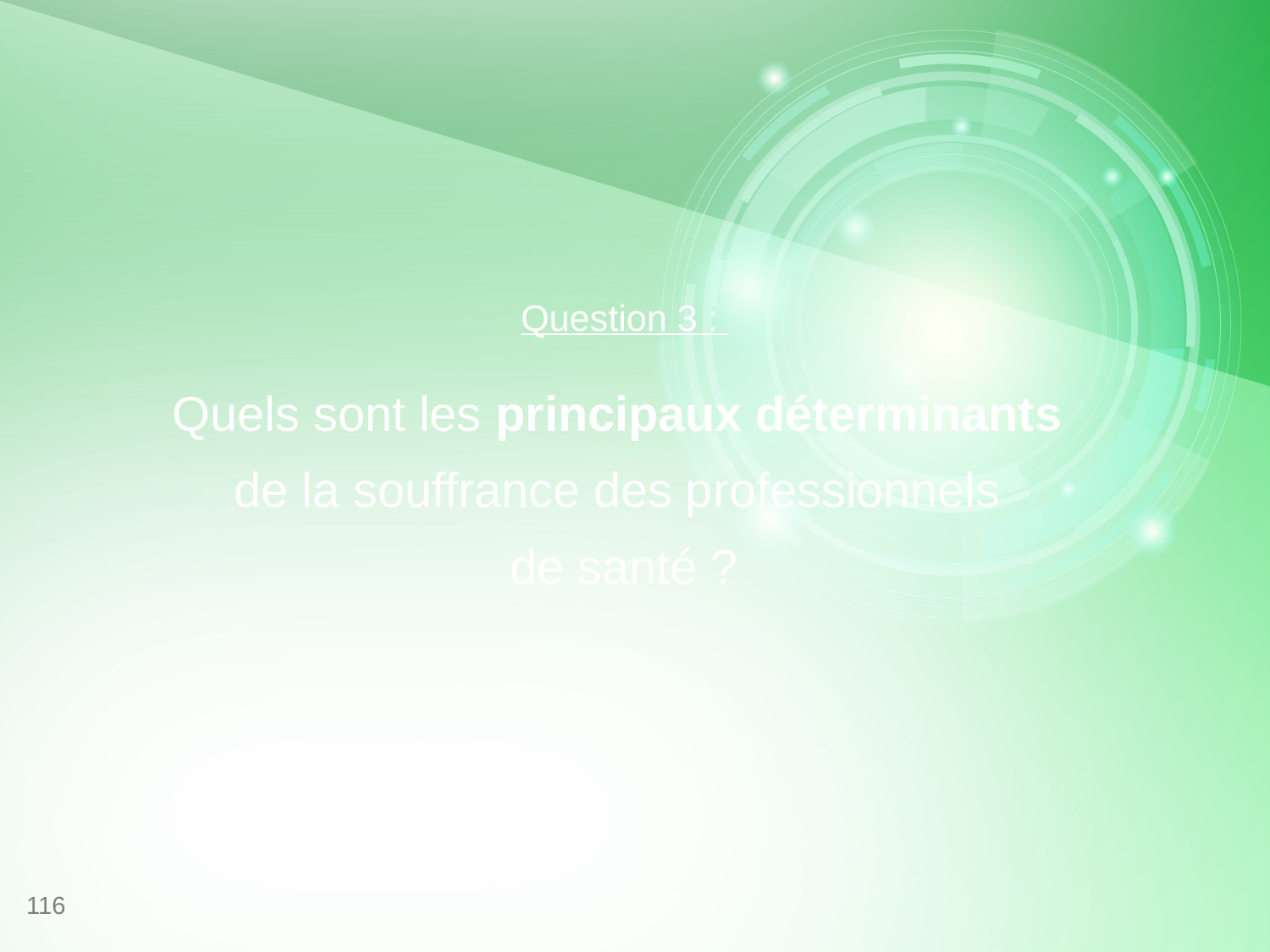

# Question 3 : Quels sont les principaux déterminants de la souffrance des professionnels de santé ?
116